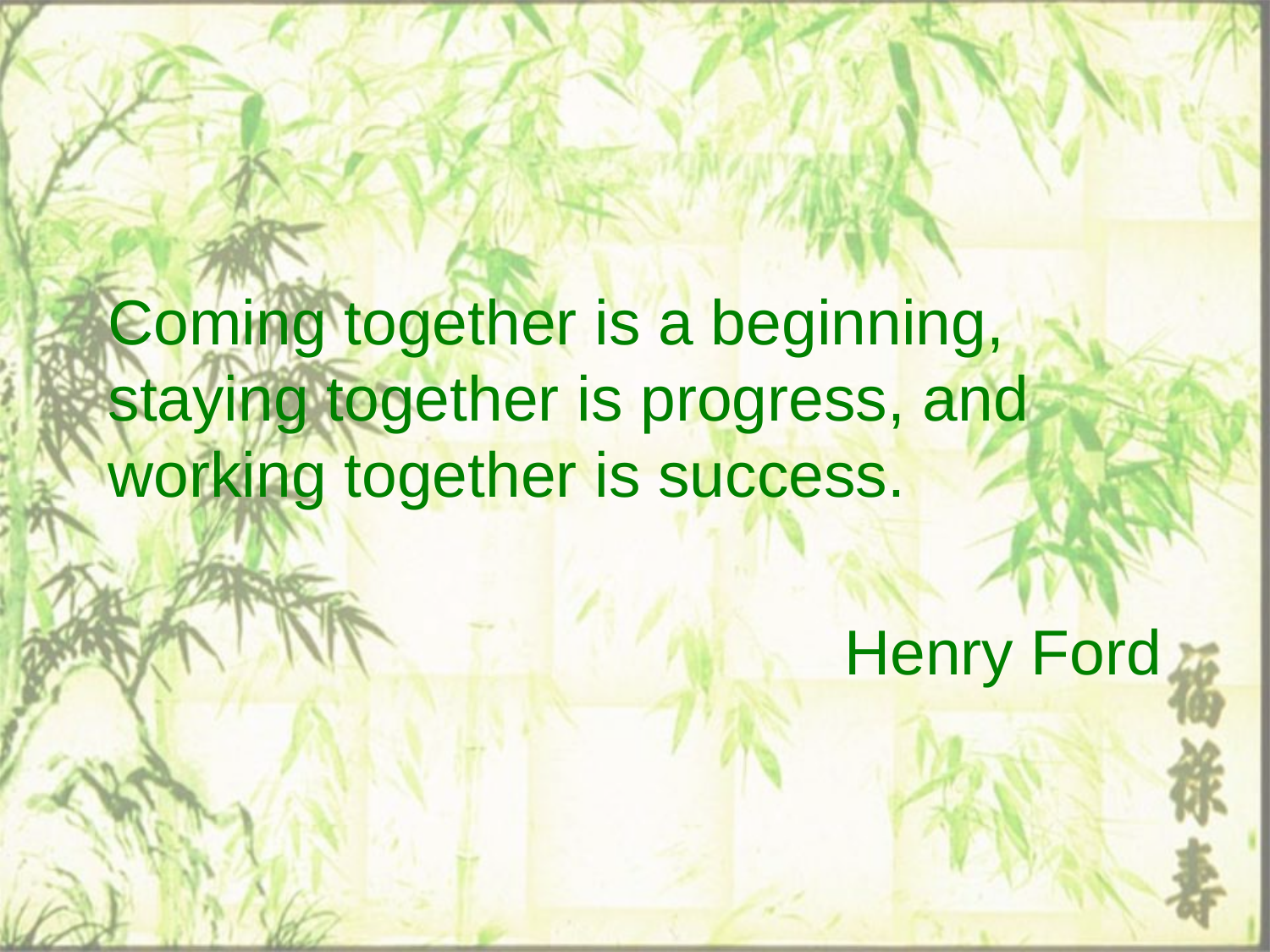

Coming together is a beginning, staying together is progress, and working together is success.

Henry Ford